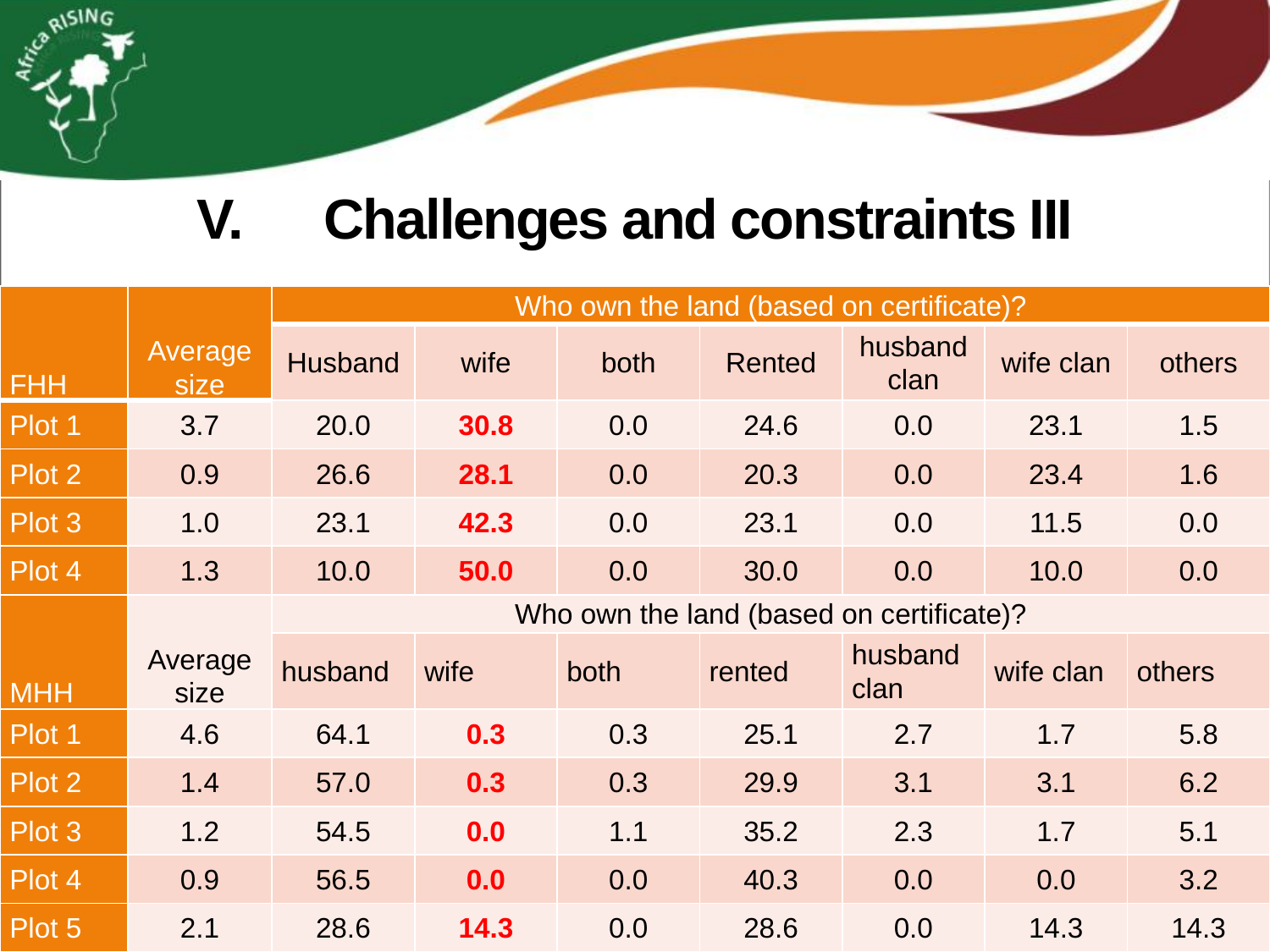

V.	Challenges and constraints III
| FHH | Average size | Who own the land (based on certificate)? |  |  |  |  |  |  |
| --- | --- | --- | --- | --- | --- | --- | --- | --- |
|  |  | Husband | wife | both | Rented | husband clan | wife clan | others |
| Plot 1 | 3.7 | 20.0 | 30.8 | 0.0 | 24.6 | 0.0 | 23.1 | 1.5 |
| Plot 2 | 0.9 | 26.6 | 28.1 | 0.0 | 20.3 | 0.0 | 23.4 | 1.6 |
| Plot 3 | 1.0 | 23.1 | 42.3 | 0.0 | 23.1 | 0.0 | 11.5 | 0.0 |
| Plot 4 | 1.3 | 10.0 | 50.0 | 0.0 | 30.0 | 0.0 | 10.0 | 0.0 |
| MHH | Average size | Who own the land (based on certificate)? |  |  |  |  |  |  |
|  |  | husband | wife | both | rented | husband clan | wife clan | others |
| Plot 1 | 4.6 | 64.1 | 0.3 | 0.3 | 25.1 | 2.7 | 1.7 | 5.8 |
| Plot 2 | 1.4 | 57.0 | 0.3 | 0.3 | 29.9 | 3.1 | 3.1 | 6.2 |
| Plot 3 | 1.2 | 54.5 | 0.0 | 1.1 | 35.2 | 2.3 | 1.7 | 5.1 |
| Plot 4 | 0.9 | 56.5 | 0.0 | 0.0 | 40.3 | 0.0 | 0.0 | 3.2 |
| Plot 5 | 2.1 | 28.6 | 14.3 | 0.0 | 28.6 | 0.0 | 14.3 | 14.3 |